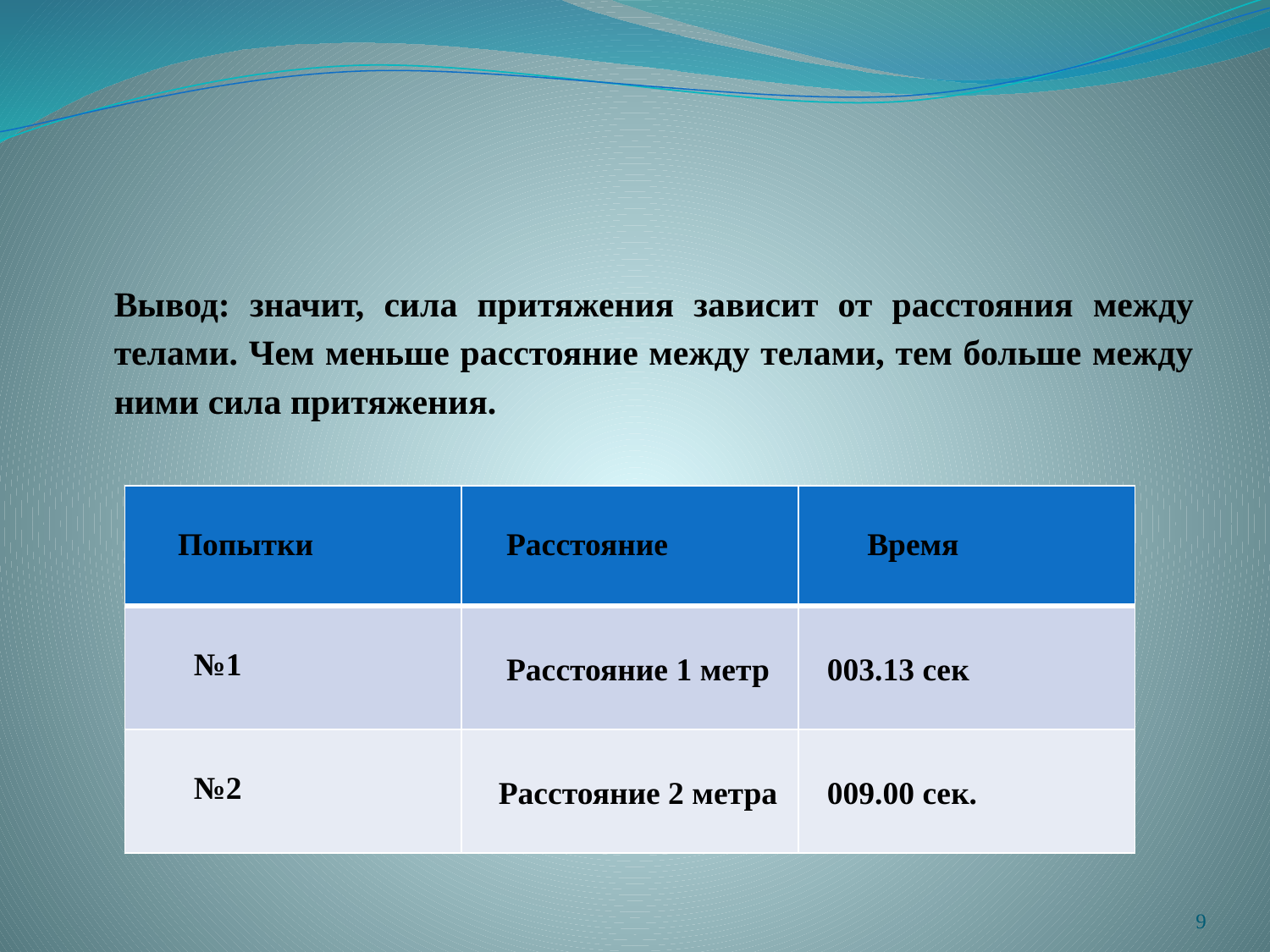

#
Вывод: значит, сила притяжения зависит от расстояния между телами. Чем меньше расстояние между телами, тем больше между ними сила притяжения.

| Попытки | Расстояние | Время |
| --- | --- | --- |
| №1 | Расстояние 1 метр | 003.13 сек |
| №2 | Расстояние 2 метра | 009.00 сек. |
9